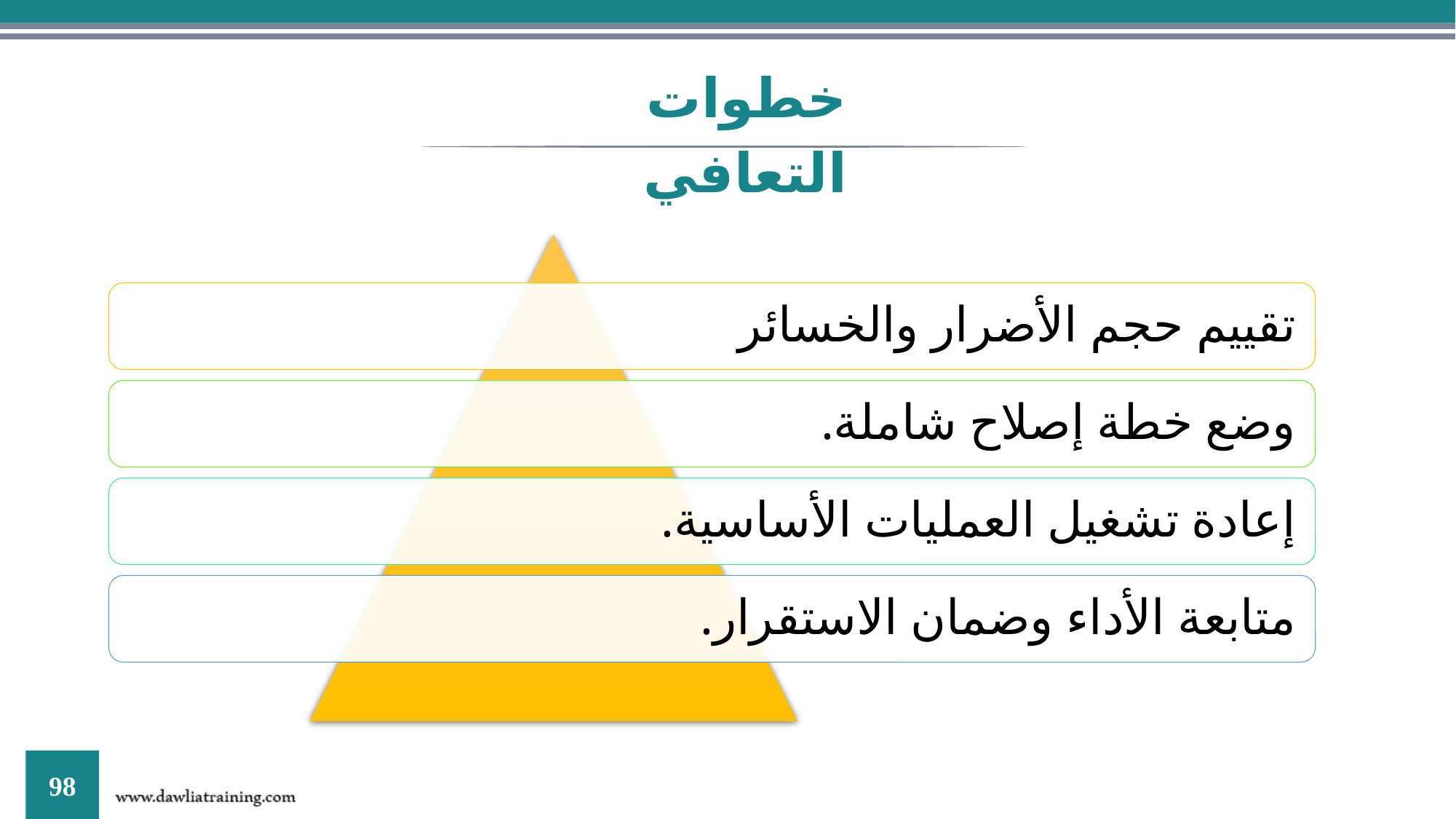

خطوات التعافي
تقييم حجم الأضرار والخسائر
وضع خطة إصلاح شاملة.
إعادة تشغيل العمليات الأساسية.
متابعة الأداء وضمان الاستقرار.